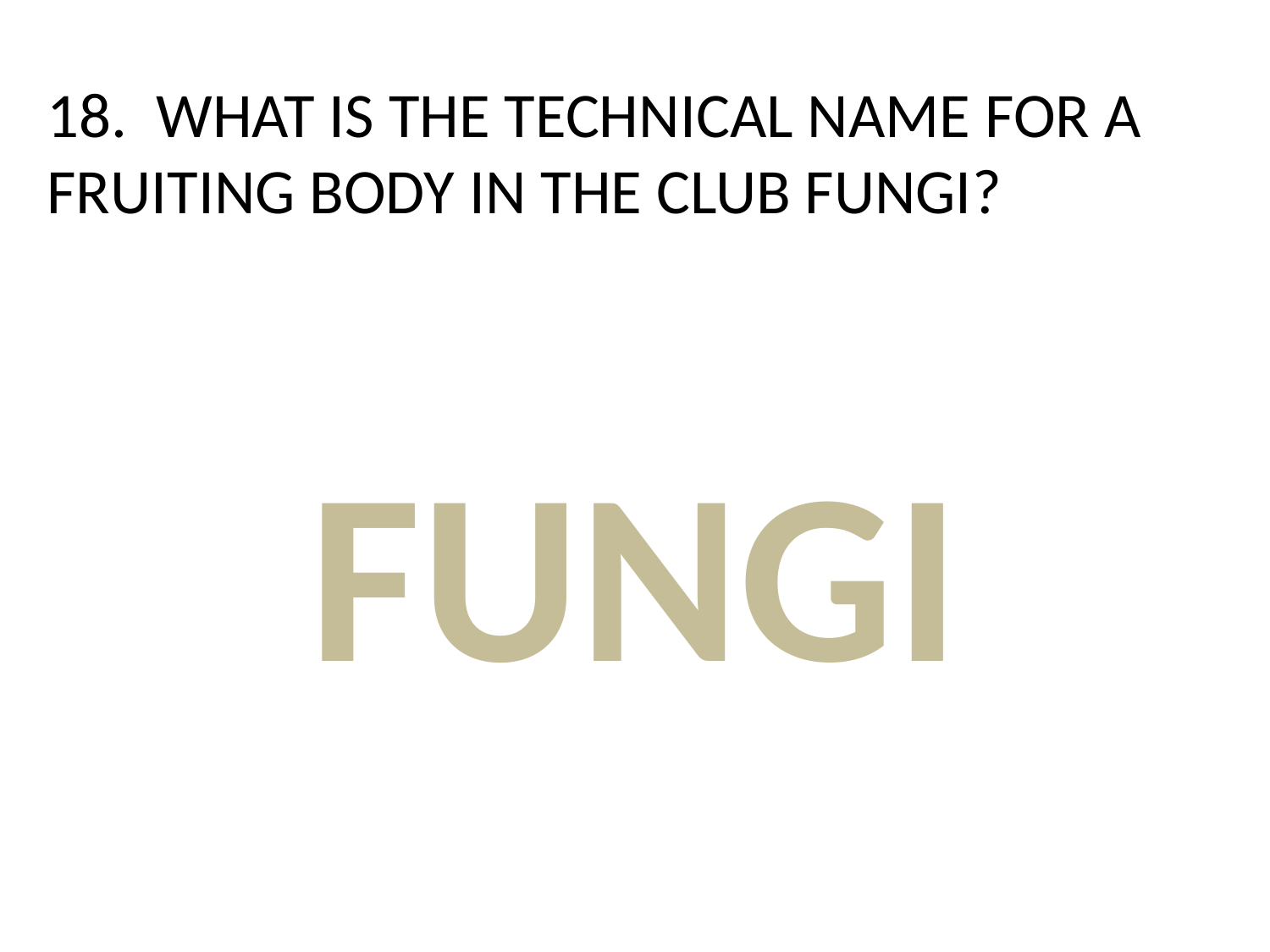

# 18.  WHAT IS THE TECHNICAL NAME FOR A FRUITING BODY IN THE CLUB FUNGI?
FUNGI